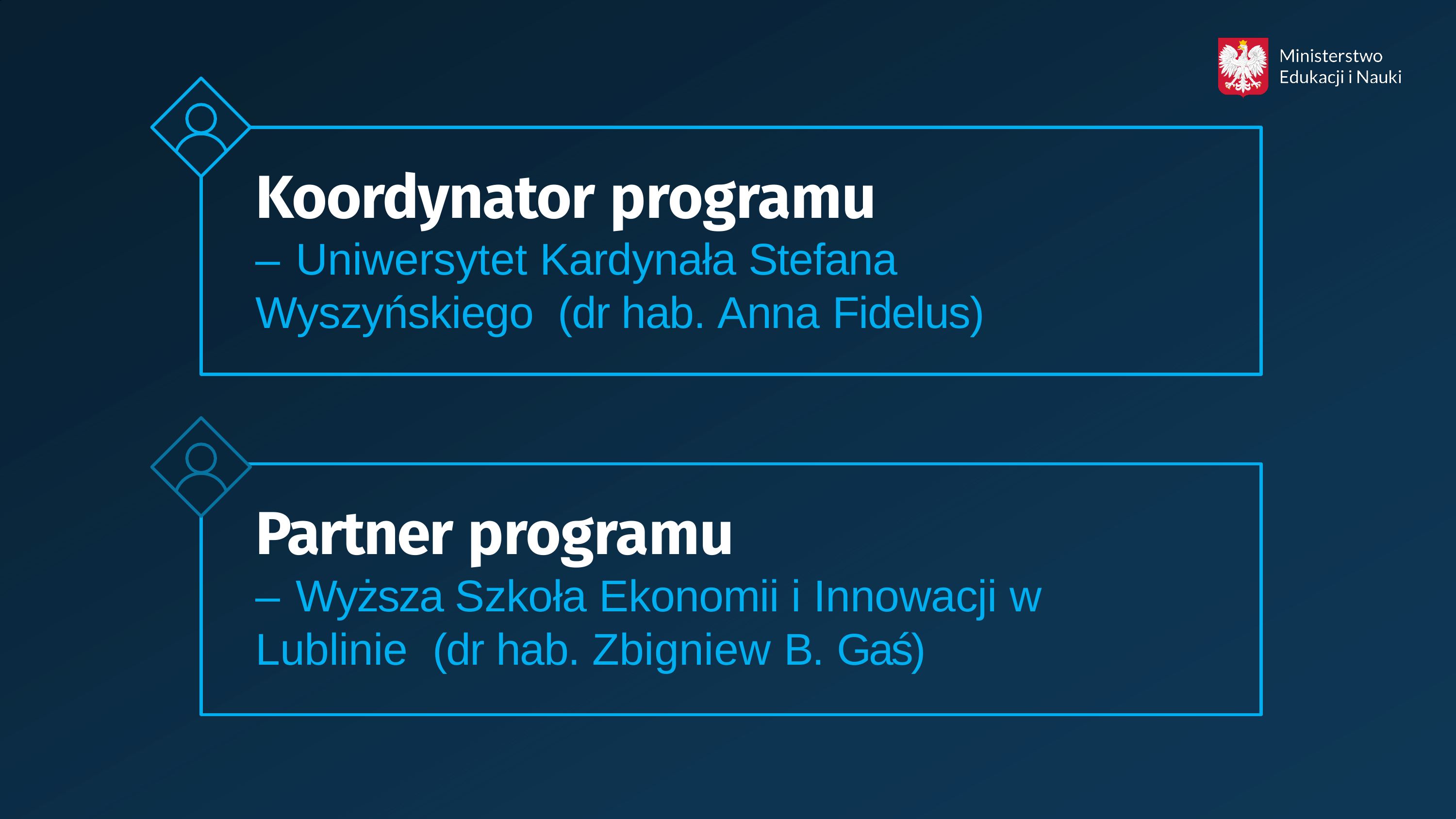

# Koordynator programu
– Uniwersytet Kardynała Stefana Wyszyńskiego  (dr hab. Anna Fidelus)

Partner programu
– Wyższa Szkoła Ekonomii i Innowacji w Lublinie  (dr hab. Zbigniew B. Gaś)